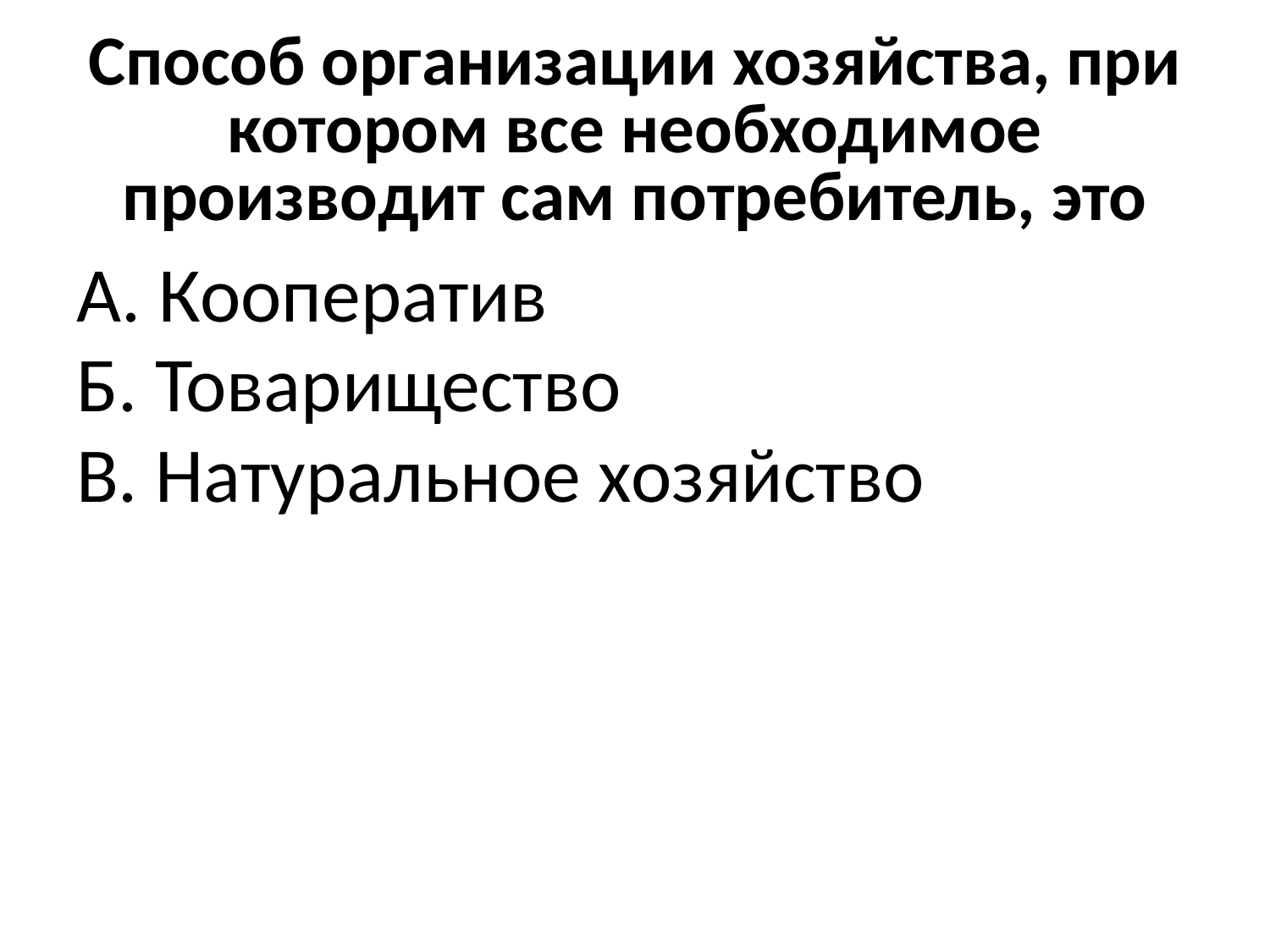

# Способ организации хозяйства, при котором все необходимое производит сам потребитель, это
А. Кооператив
Б. Товарищество
В. Натуральное хозяйство